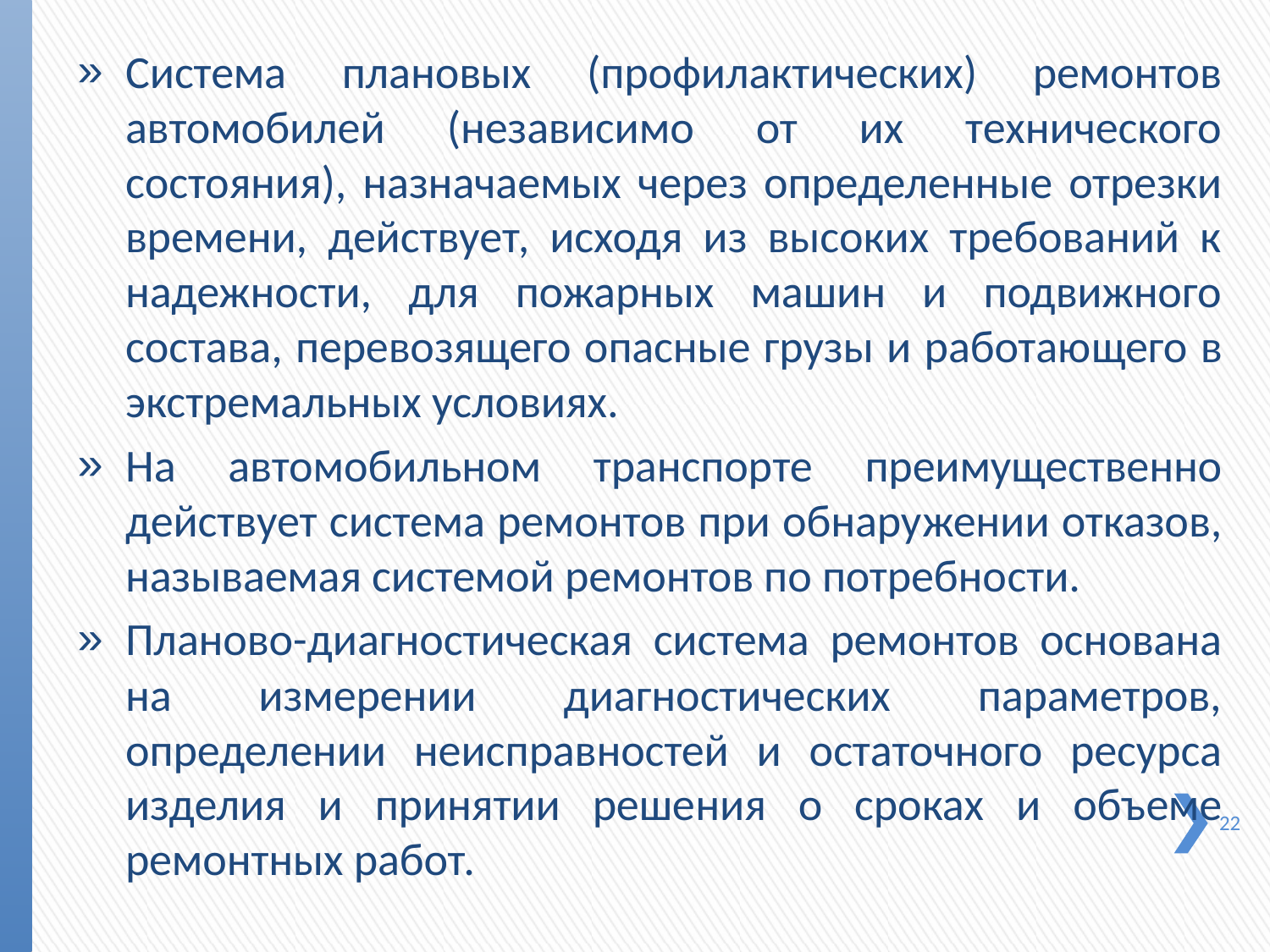

Система плановых (профилактических) ремонтов автомо­билей (независимо от их технического состояния), назнача­емых через определенные отрезки времени, действует, исходя из высоких требований к надежности, для пожарных машин и подвижного состава, перевозящего опасные грузы и работаю­щего в экстремальных условиях.
На автомобильном транспор­те преимущественно действует система ремонтов при обнару­жении отказов, называемая системой ремонтов по потребно­сти.
Планово-диагностическая система ремонтов основана на измерении диагностических параметров, определении неис­правностей и остаточного ресурса изделия и принятии реше­ния о сроках и объеме ремонтных работ.

22